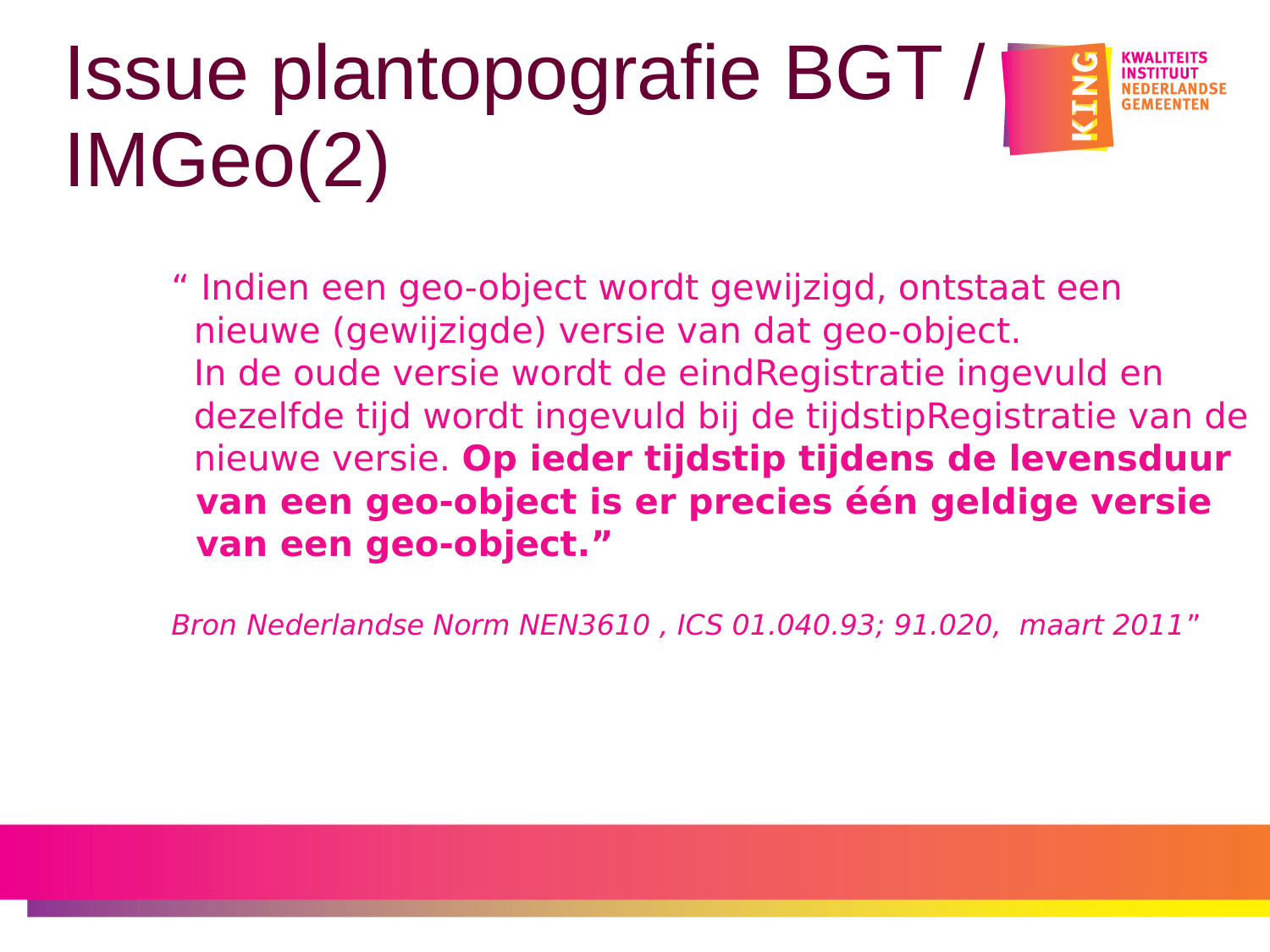

# Issue plantopografie BGT / IMGeo(2)

“ Indien een geo-object wordt gewijzigd, ontstaat een
  nieuwe (gewijzigde) versie van dat geo-object.
  In de oude versie wordt de eindRegistratie ingevuld en
  dezelfde tijd wordt ingevuld bij de tijdstipRegistratie van de
  nieuwe versie. Op ieder tijdstip tijdens de levensduur
  van een geo-object is er precies één geldige versie
  van een geo-object.”

Bron Nederlandse Norm NEN3610 , ICS 01.040.93; 91.020,  maart 2011”